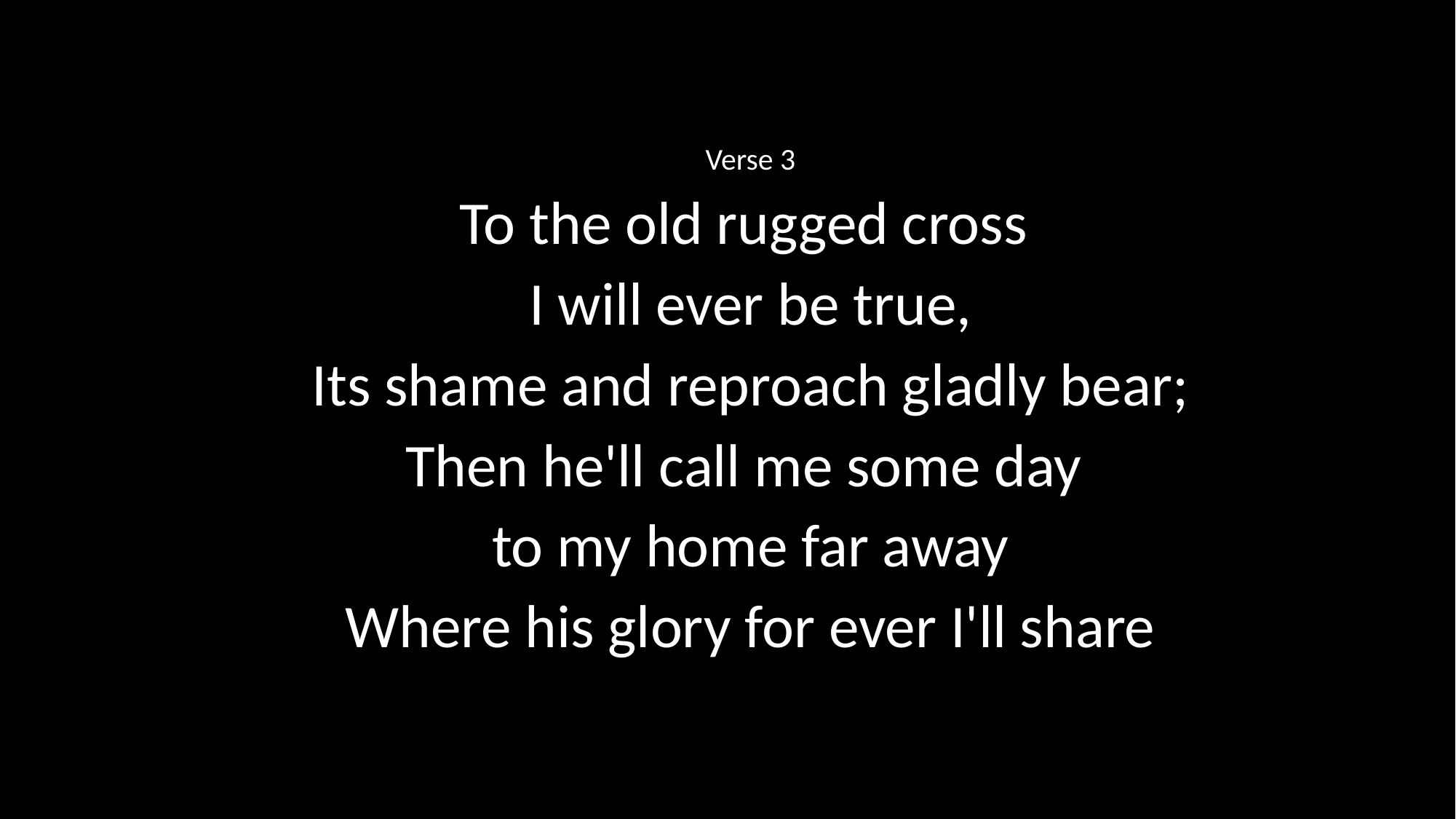

Verse 3
To the old rugged cross
I will ever be true,
Its shame and reproach gladly bear;
Then he'll call me some day
to my home far away
Where his glory for ever I'll share